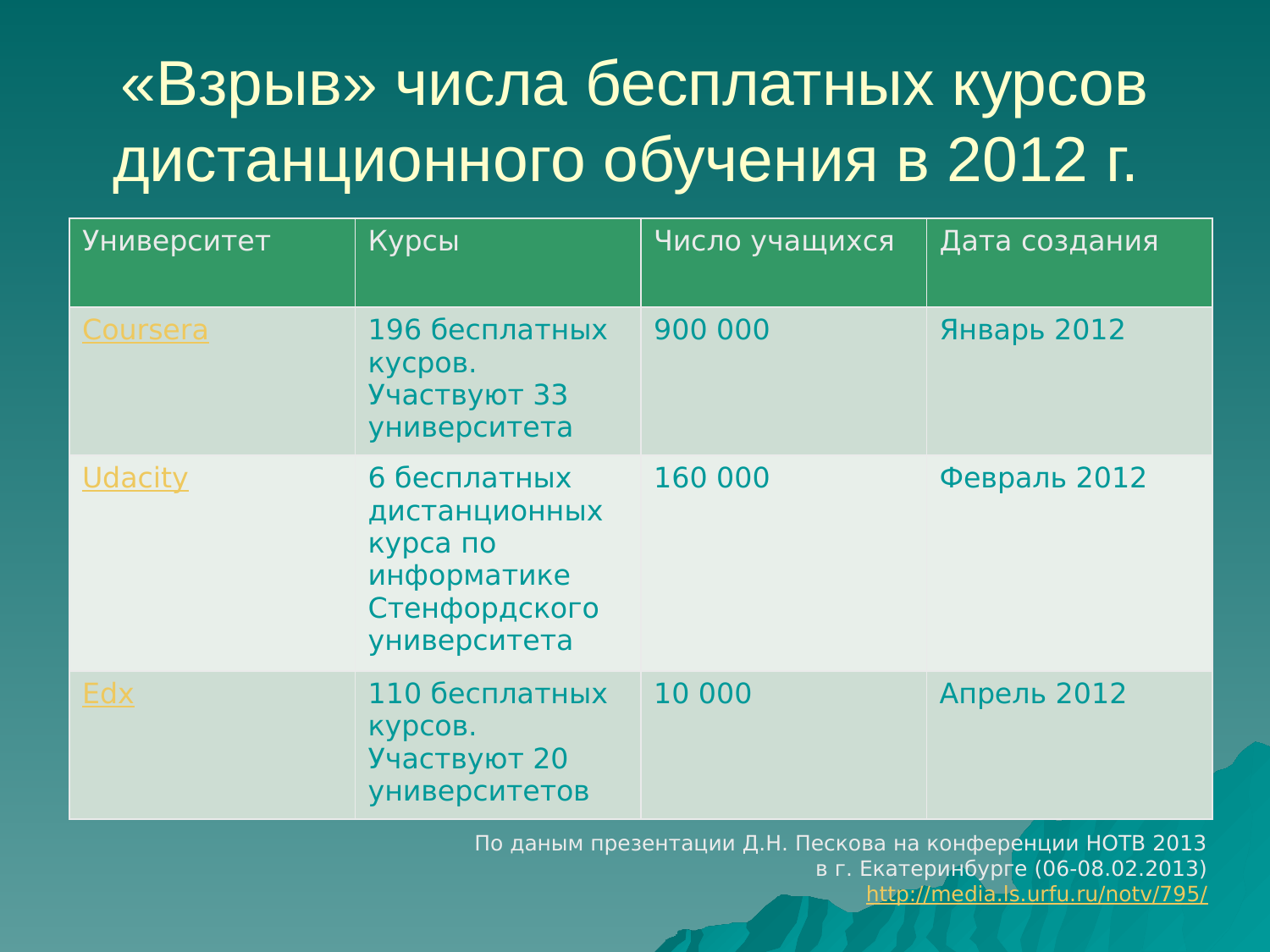

«Взрыв» числа бесплатных курсов дистанционного обучения в 2012 г.
| Университет | Курсы | Число учащихся | Дата создания |
| --- | --- | --- | --- |
| Coursera | 196 бесплатных кусров. Участвуют 33 университета | 900 000 | Январь 2012 |
| Udacity | 6 бесплатных дистанционных курса по информатике Стенфордского университета | 160 000 | Февраль 2012 |
| Edx | 110 бесплатных курсов. Участвуют 20 университетов | 10 000 | Апрель 2012 |
По даным презентации Д.Н. Пескова на конференции НОТВ 2013
 в г. Екатеринбурге (06-08.02.2013)
 http://media.ls.urfu.ru/notv/795/